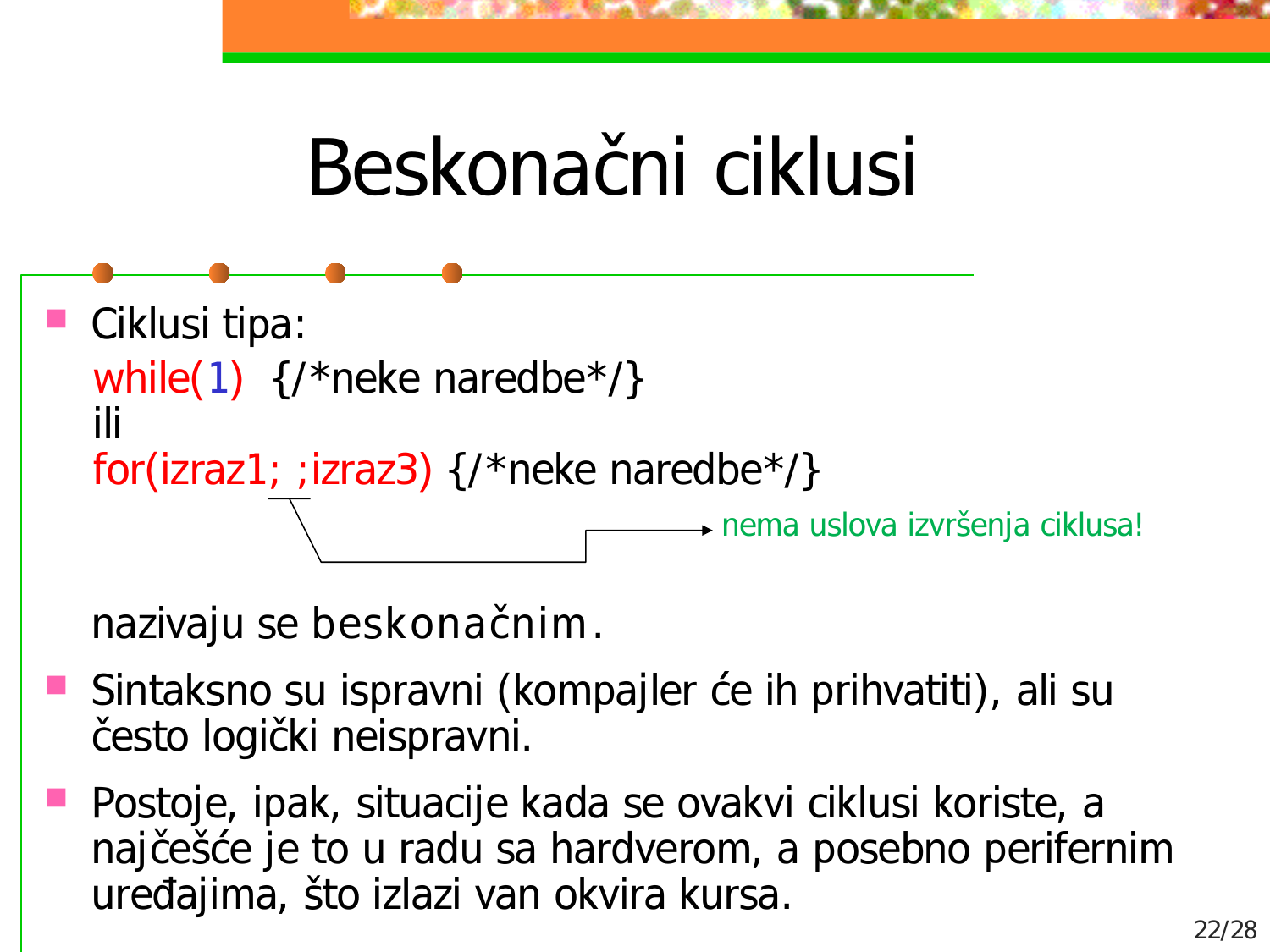

# Beskonačni ciklusi
Ciklusi tipa:
while(1)  {/*neke naredbe*/}
ili
for(izraz1; ;izraz3) {/*neke naredbe*/}

	nazivaju se beskonačnim.
Sintaksno su ispravni (kompajler će ih prihvatiti), ali su često logički neispravni.
Postoje, ipak, situacije kada se ovakvi ciklusi koriste, a najčešće je to u radu sa hardverom, a posebno perifernim uređajima, što izlazi van okvira kursa.
nema uslova izvršenja ciklusa!

22/28